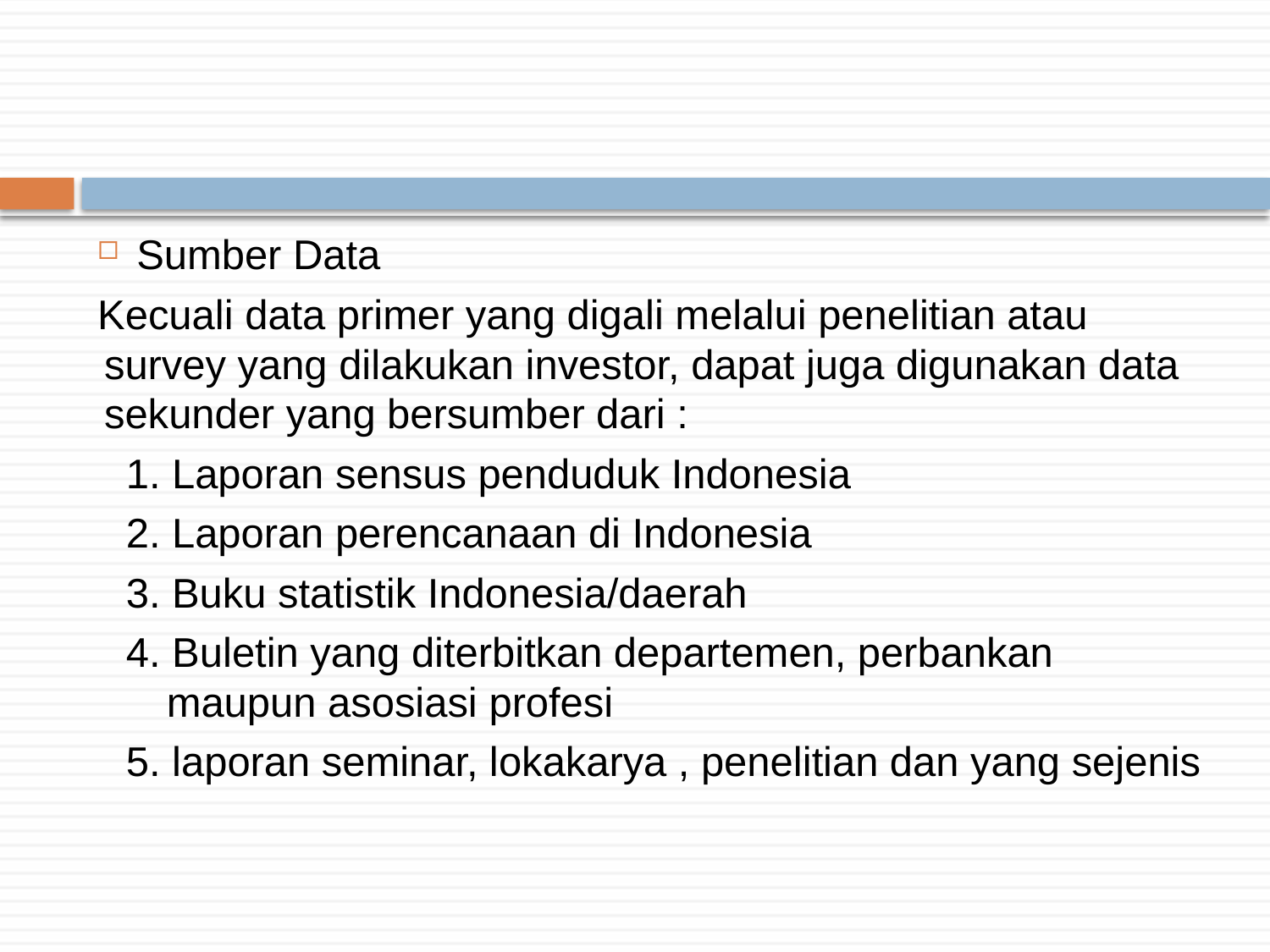

Sumber Data
Kecuali data primer yang digali melalui penelitian atau survey yang dilakukan investor, dapat juga digunakan data sekunder yang bersumber dari :
1. Laporan sensus penduduk Indonesia
2. Laporan perencanaan di Indonesia
3. Buku statistik Indonesia/daerah
4. Buletin yang diterbitkan departemen, perbankan maupun asosiasi profesi
5. laporan seminar, lokakarya , penelitian dan yang sejenis